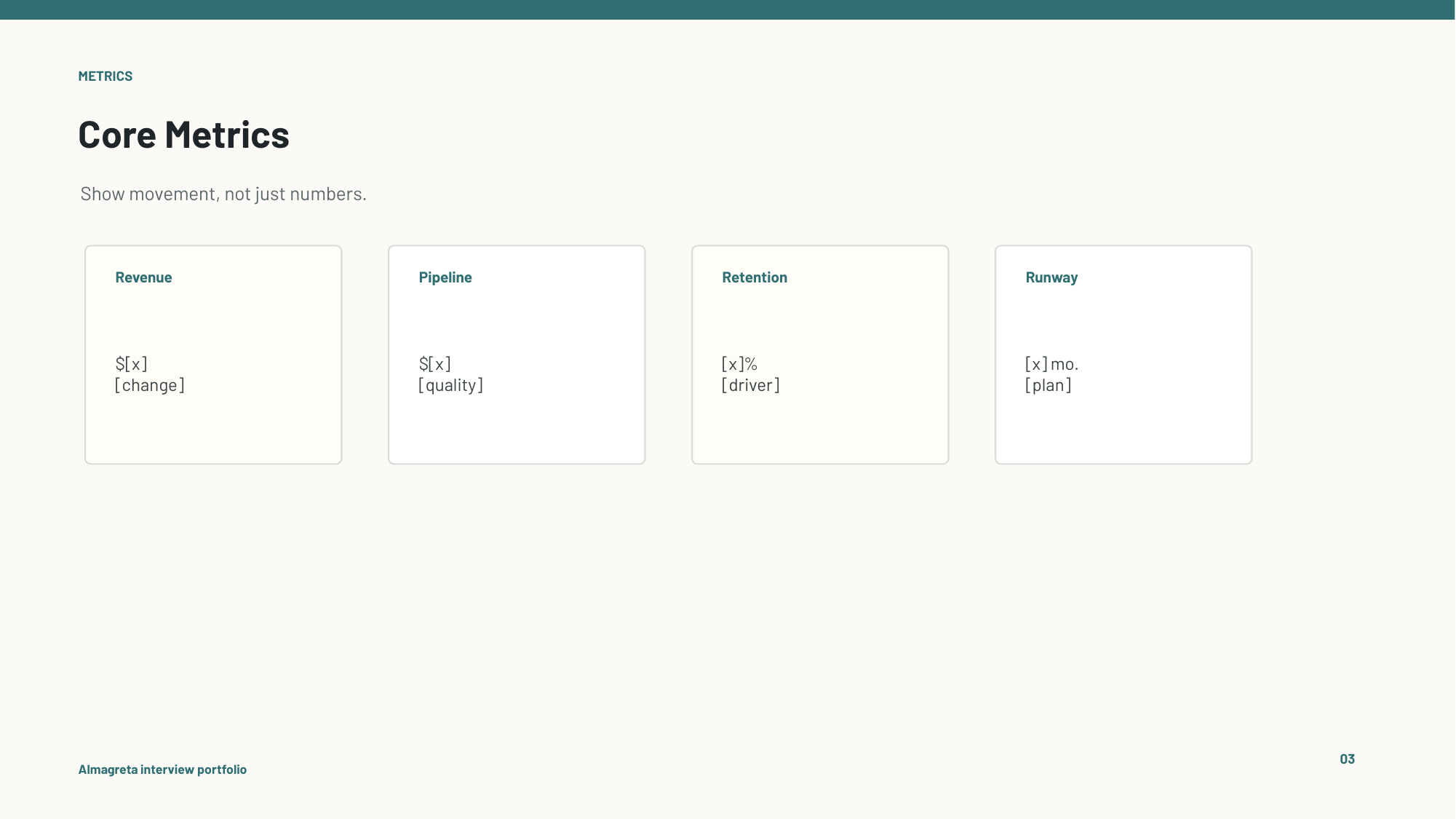

METRICS
Core Metrics
Show movement, not just numbers.

Revenue
Pipeline
Retention
Runway
$[x]
[change]
$[x]
[quality]
[x]%
[driver]
[x] mo.
[plan]
03
Almagreta interview portfolio